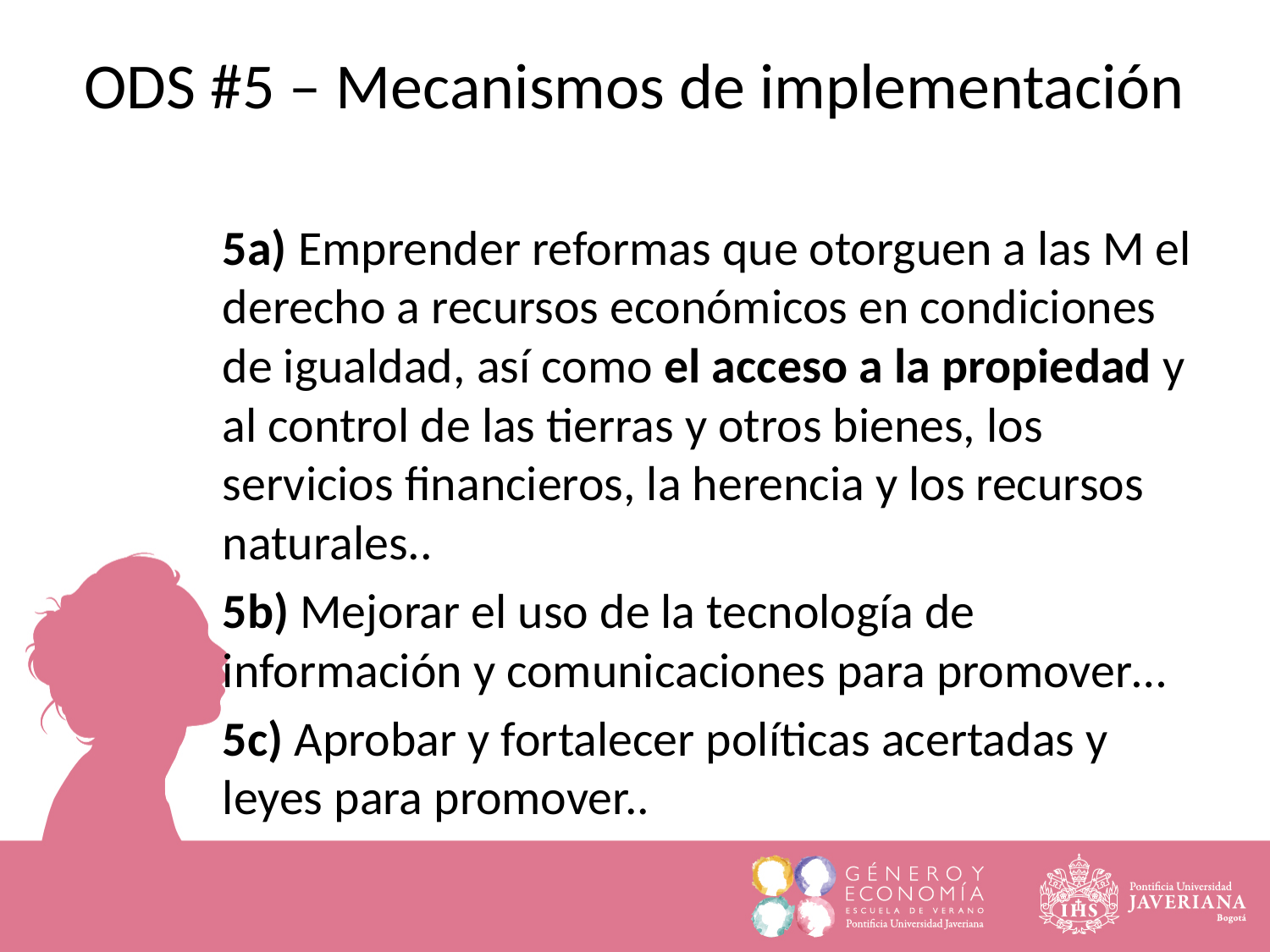

ODS #5 – Mecanismos de implementación
5a) Emprender reformas que otorguen a las M el derecho a recursos económicos en condiciones de igualdad, así como el acceso a la propiedad y al control de las tierras y otros bienes, los servicios financieros, la herencia y los recursos naturales..
5b) Mejorar el uso de la tecnología de información y comunicaciones para promover…
5c) Aprobar y fortalecer políticas acertadas y leyes para promover..